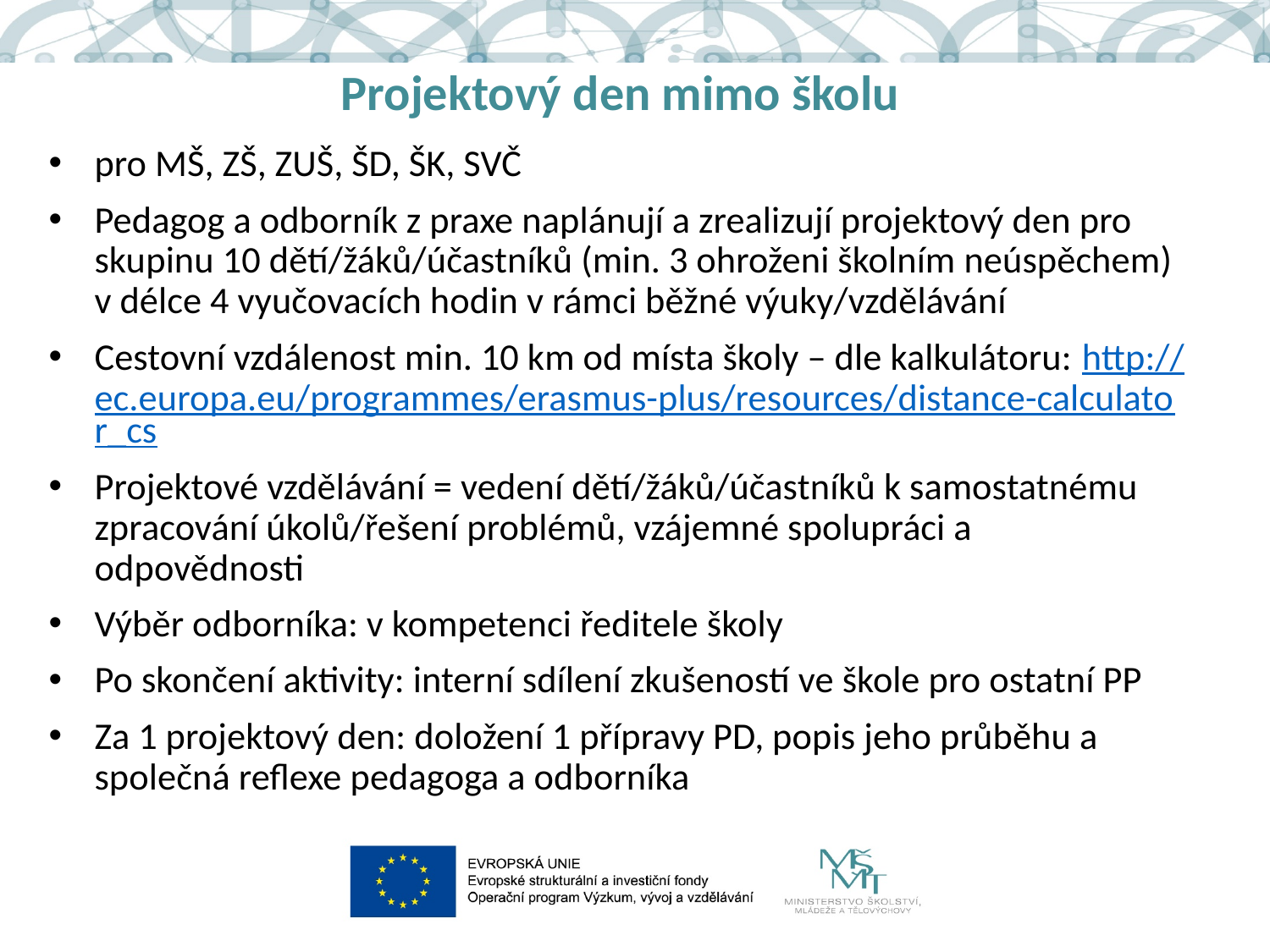

# Projektový den mimo školu
pro MŠ, ZŠ, ZUŠ, ŠD, ŠK, SVČ
Pedagog a odborník z praxe naplánují a zrealizují projektový den pro skupinu 10 dětí/žáků/účastníků (min. 3 ohroženi školním neúspěchem) v délce 4 vyučovacích hodin v rámci běžné výuky/vzdělávání
Cestovní vzdálenost min. 10 km od místa školy – dle kalkulátoru: http://ec.europa.eu/programmes/erasmus-plus/resources/distance-calculator_cs
Projektové vzdělávání = vedení dětí/žáků/účastníků k samostatnému zpracování úkolů/řešení problémů, vzájemné spolupráci a odpovědnosti
Výběr odborníka: v kompetenci ředitele školy
Po skončení aktivity: interní sdílení zkušeností ve škole pro ostatní PP
Za 1 projektový den: doložení 1 přípravy PD, popis jeho průběhu a společná reflexe pedagoga a odborníka